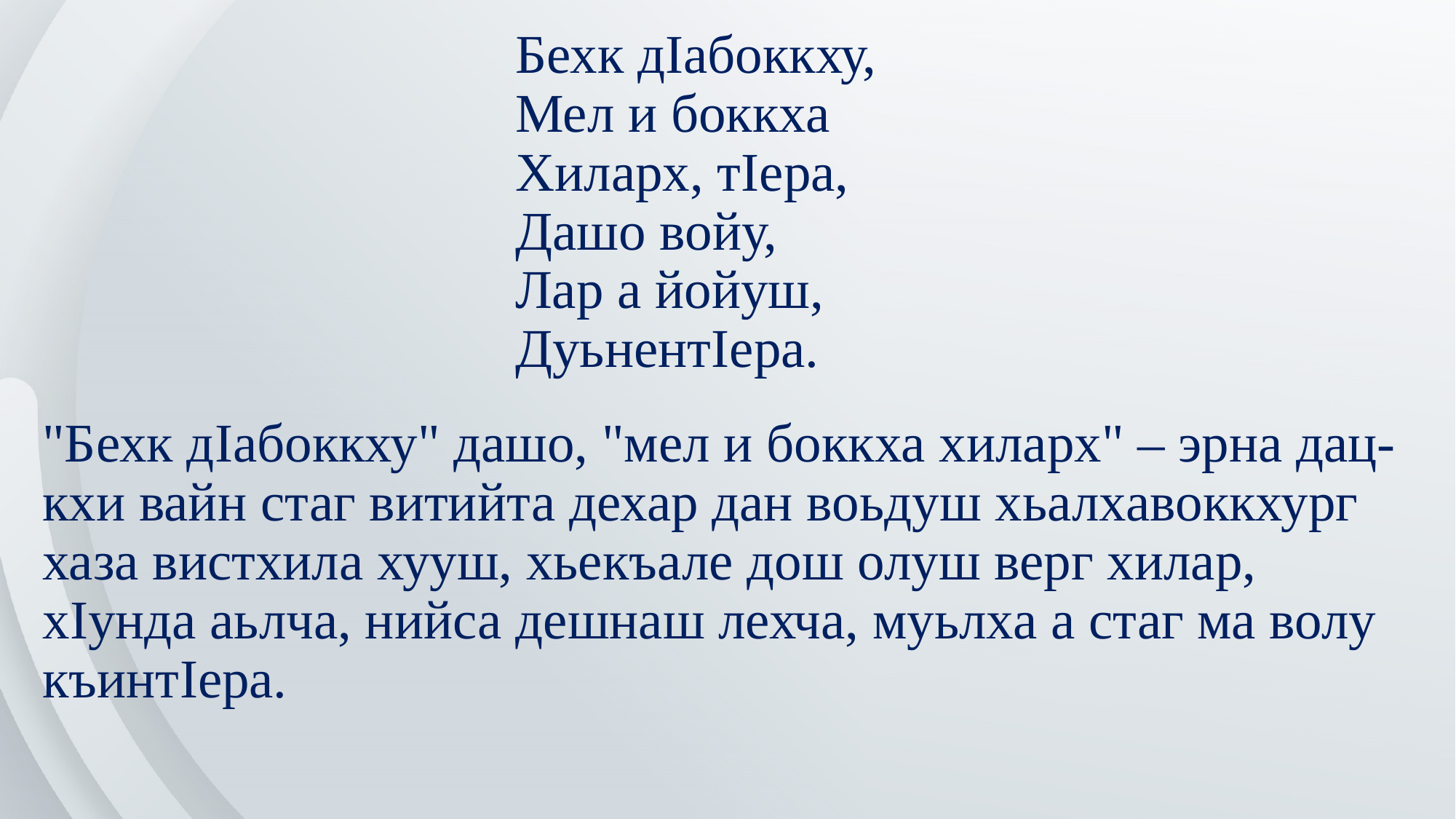

# Бехк дIабоккху, Мел и боккха Хиларх, тIера, Дашо войу, Лар а йойуш, ДуьнентIера.
"Бехк дIабоккху" дашо, "мел и боккха хиларх" – эрна дац-кхи вайн стаг витийта дехар дан воьдуш хьалхавоккхург хаза вистхила хууш, хьекъале дош олуш верг хилар, хIунда аьлча, нийса дешнаш лехча, муьлха а стаг ма волу къинтIера.